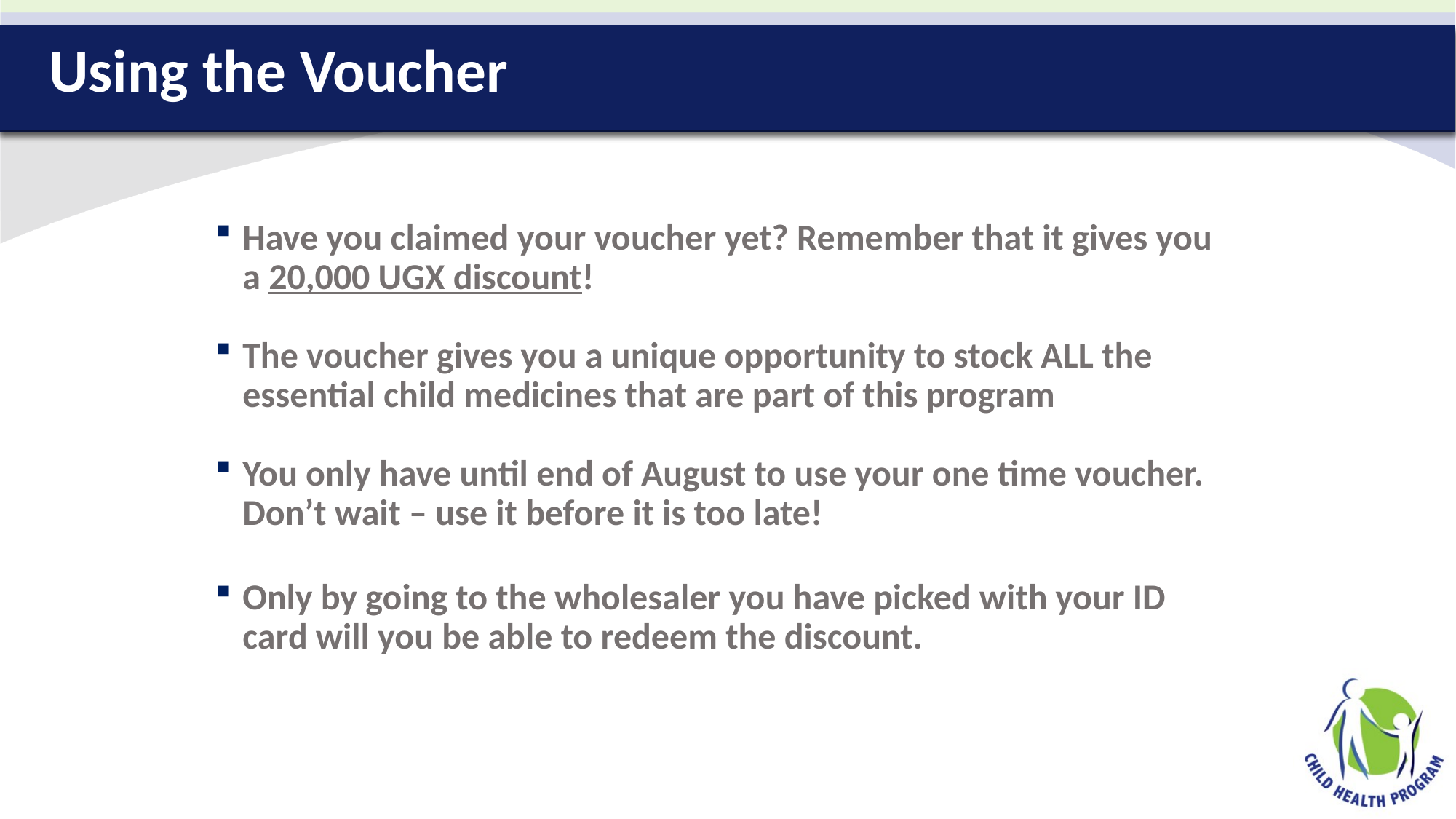

# Using the Voucher
Have you claimed your voucher yet? Remember that it gives you a 20,000 UGX discount!

The voucher gives you a unique opportunity to stock ALL the essential child medicines that are part of this program

You only have until end of August to use your one time voucher. Don’t wait – use it before it is too late!

Only by going to the wholesaler you have picked with your ID card will you be able to redeem the discount.